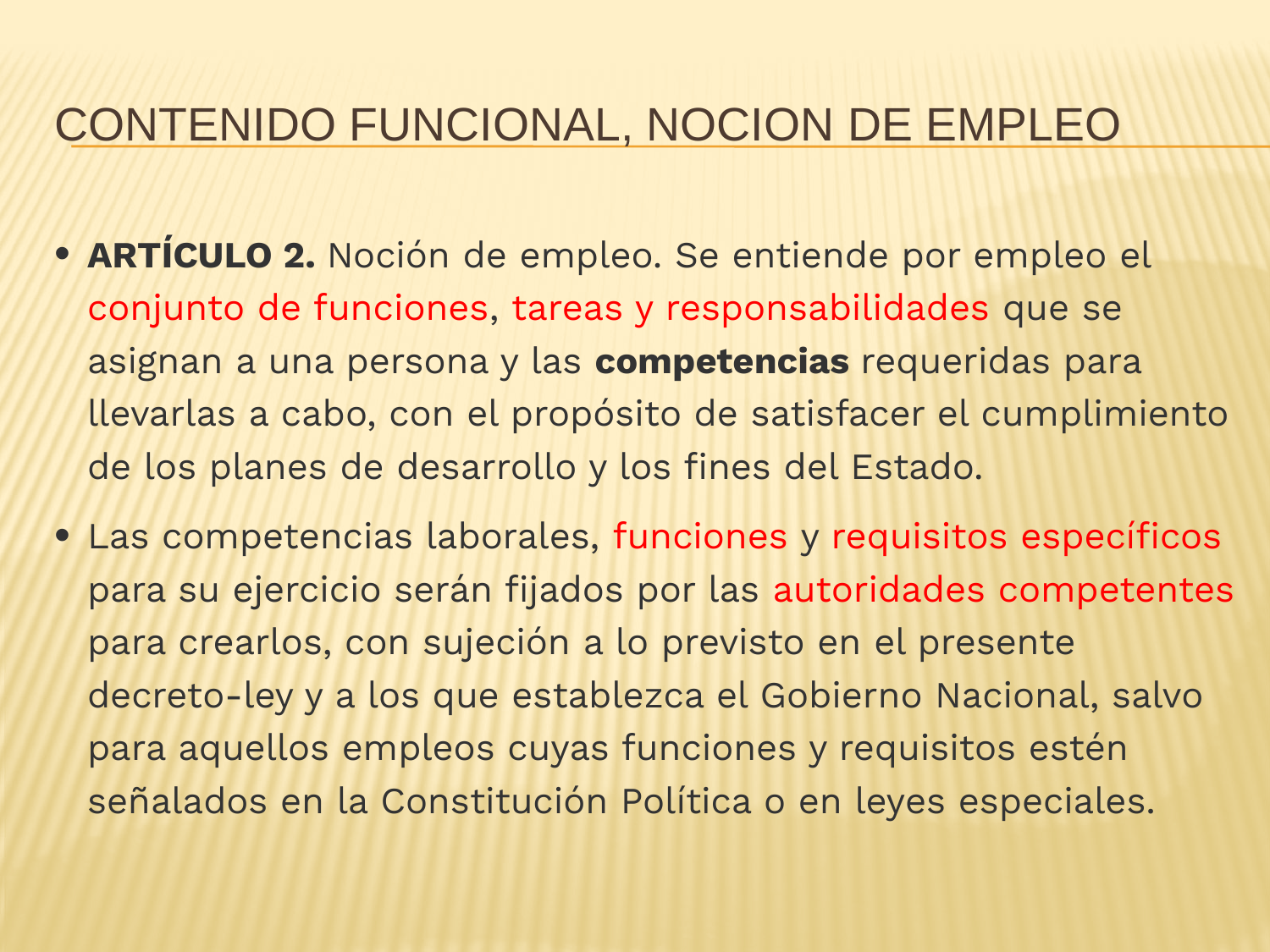

# CONTENIDO FUNCIONAL, NOCION DE EMPLEO
ARTÍCULO 2. Noción de empleo. Se entiende por empleo el conjunto de funciones, tareas y responsabilidades que se asignan a una persona y las competencias requeridas para llevarlas a cabo, con el propósito de satisfacer el cumplimiento de los planes de desarrollo y los fines del Estado.
Las competencias laborales, funciones y requisitos específicos para su ejercicio serán fijados por las autoridades competentes para crearlos, con sujeción a lo previsto en el presente decreto-ley y a los que establezca el Gobierno Nacional, salvo para aquellos empleos cuyas funciones y requisitos estén señalados en la Constitución Política o en leyes especiales.